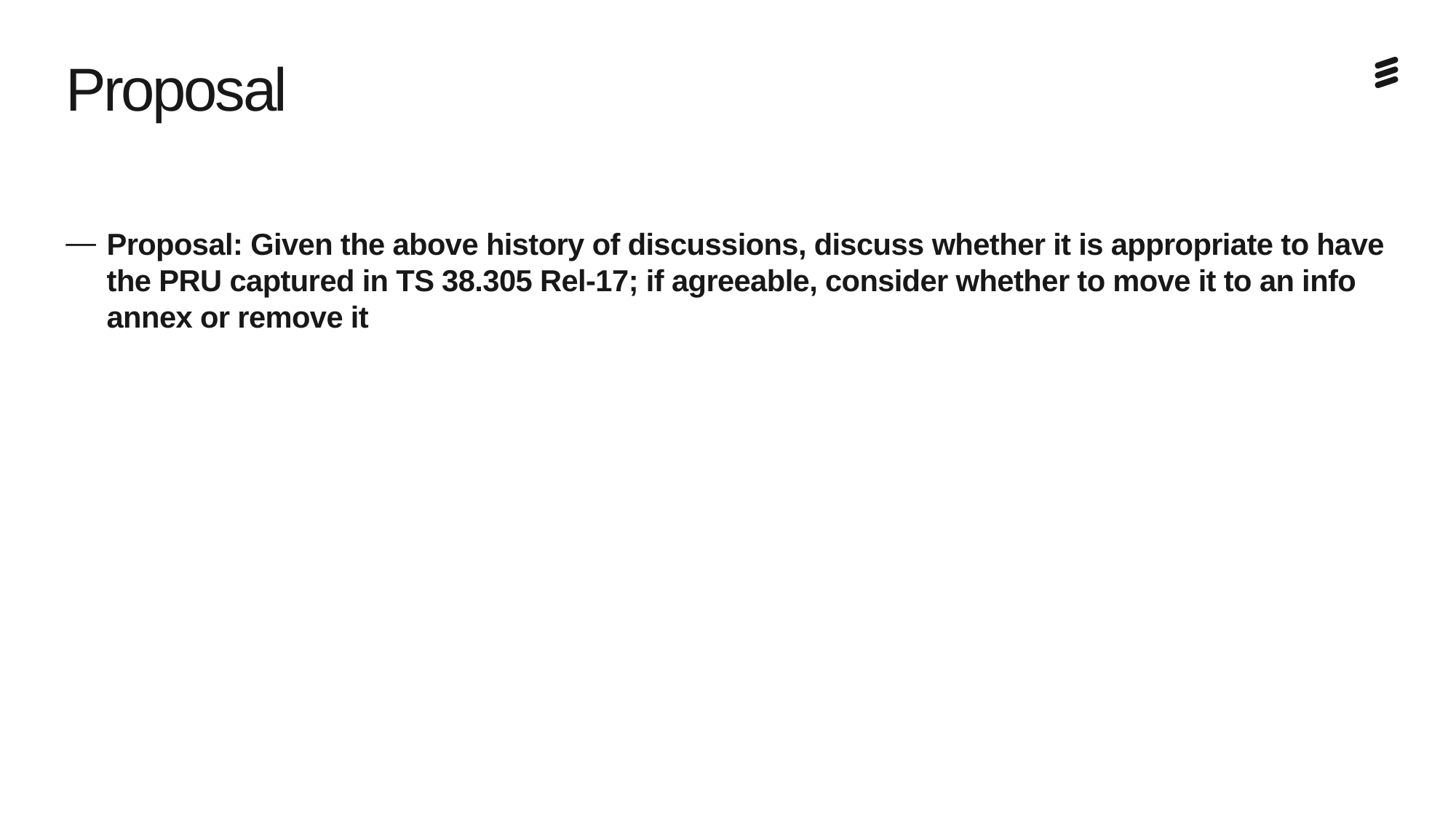

# Proposal
Proposal: Given the above history of discussions, discuss whether it is appropriate to have the PRU captured in TS 38.305 Rel-17; if agreeable, consider whether to move it to an info annex or remove it